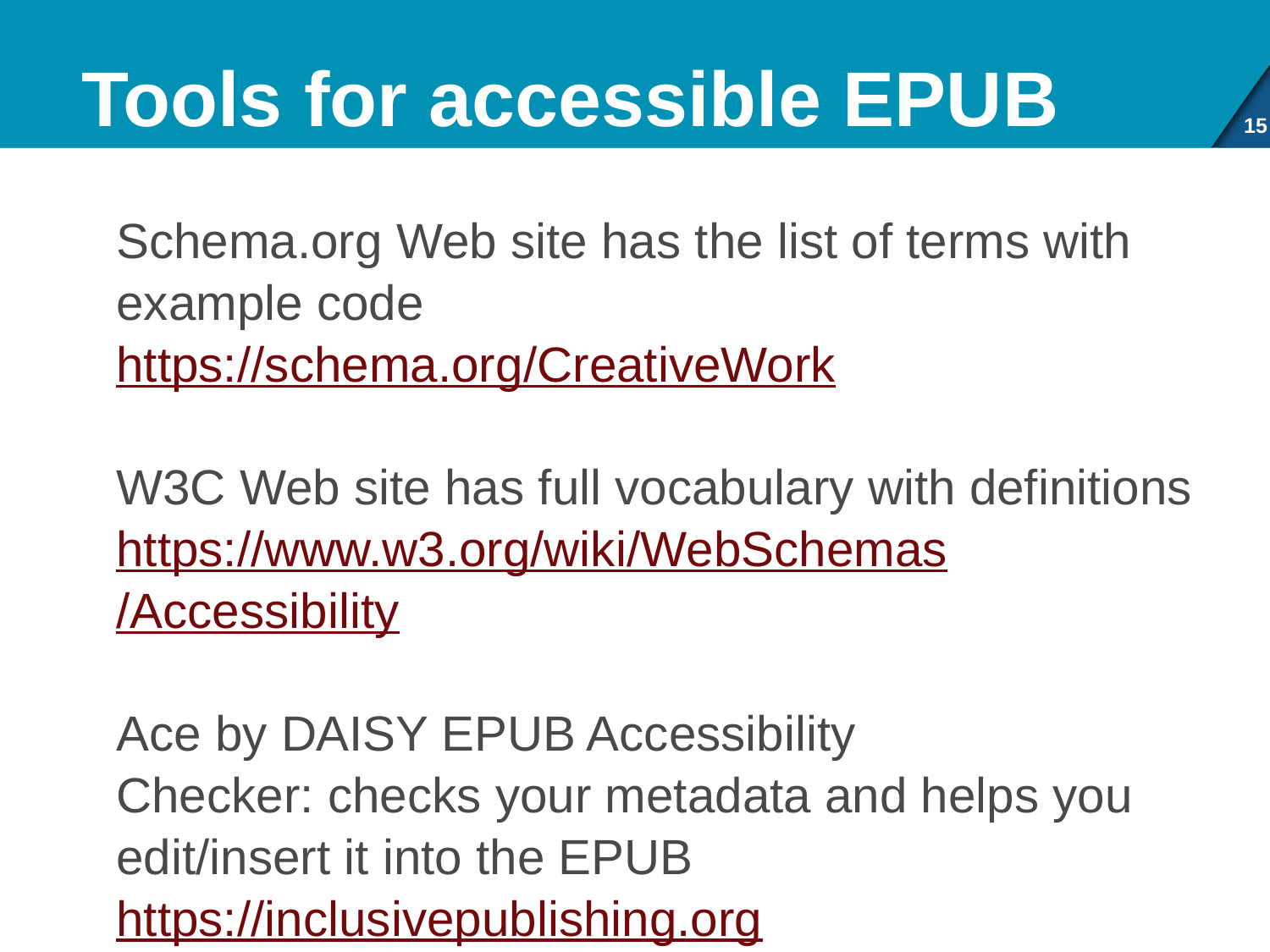

# Tools for accessible EPUB
15
Schema.org Web site has the list of terms with example code
https://schema.org/CreativeWork

W3C Web site has full vocabulary with definitions
https://www.w3.org/wiki/WebSchemas/Accessibility

Ace by DAISY EPUB Accessibility Checker: checks your metadata and helps you edit/insert it into the EPUB
https://inclusivepublishing.org/toolbox/accessibility-checker/